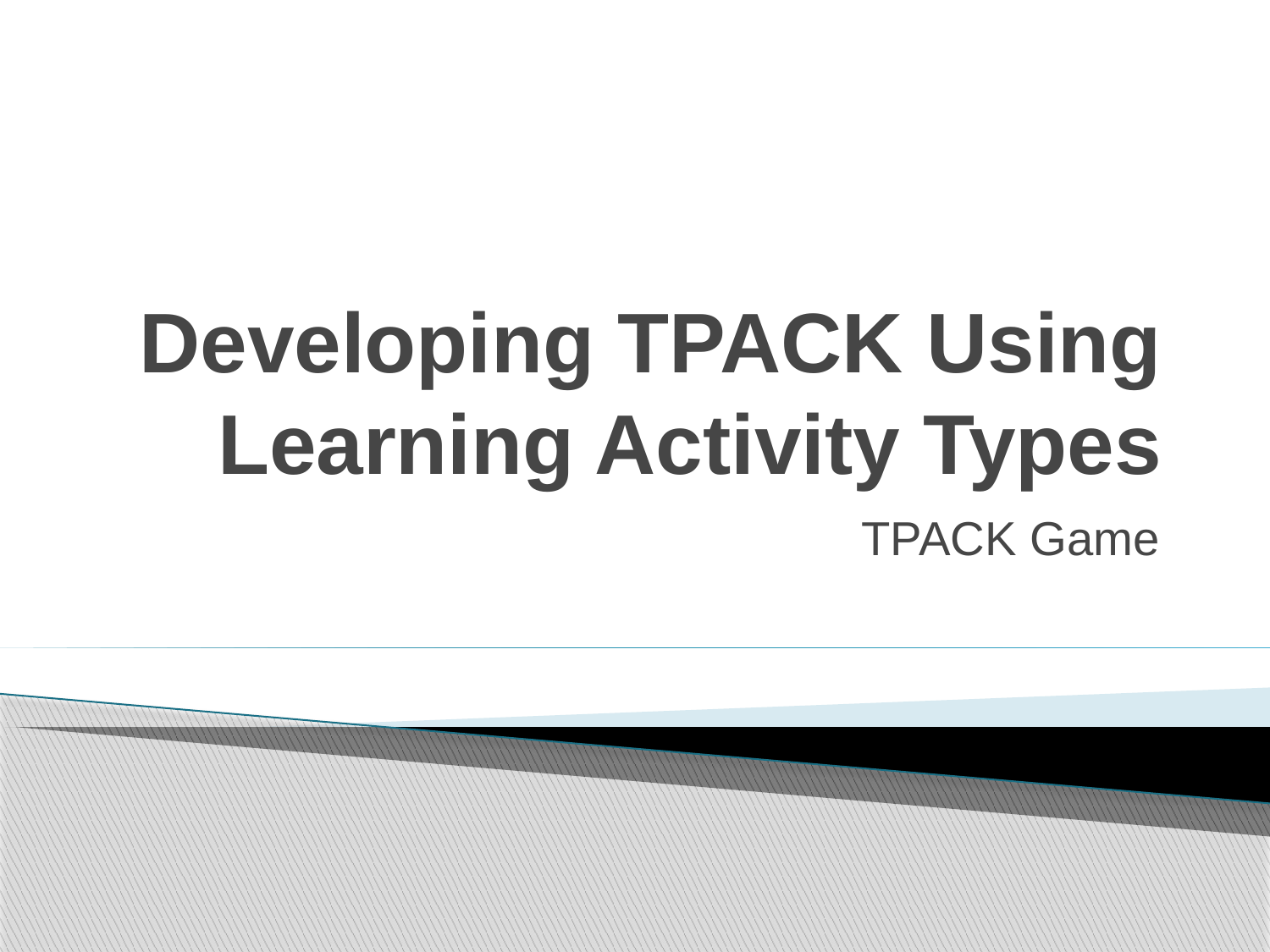

# Developing TPACK Using Learning Activity Types
TPACK Game